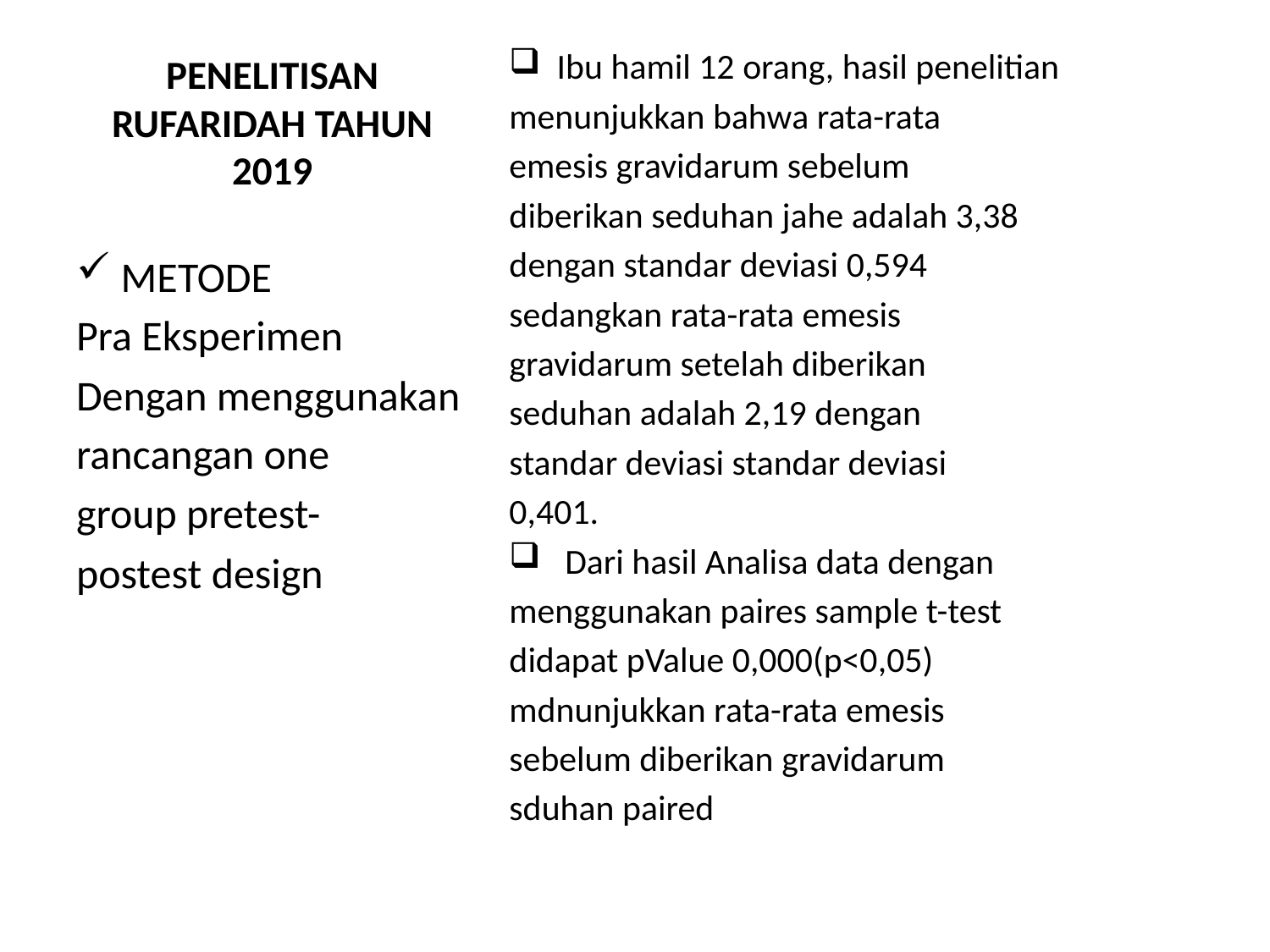

Ibu hamil 12 orang, hasil penelitian
menunjukkan bahwa rata-rata
emesis gravidarum sebelum
diberikan seduhan jahe adalah 3,38
dengan standar deviasi 0,594
sedangkan rata-rata emesis
gravidarum setelah diberikan
seduhan adalah 2,19 dengan
standar deviasi standar deviasi
0,401.
 Dari hasil Analisa data dengan
menggunakan paires sample t-test
didapat pValue 0,000(p<0,05)
mdnunjukkan rata-rata emesis
sebelum diberikan gravidarum
sduhan paired
# PENELITISAN RUFARIDAH TAHUN 2019
 METODE
Pra Eksperimen
Dengan menggunakan
rancangan one
group pretest-
postest design